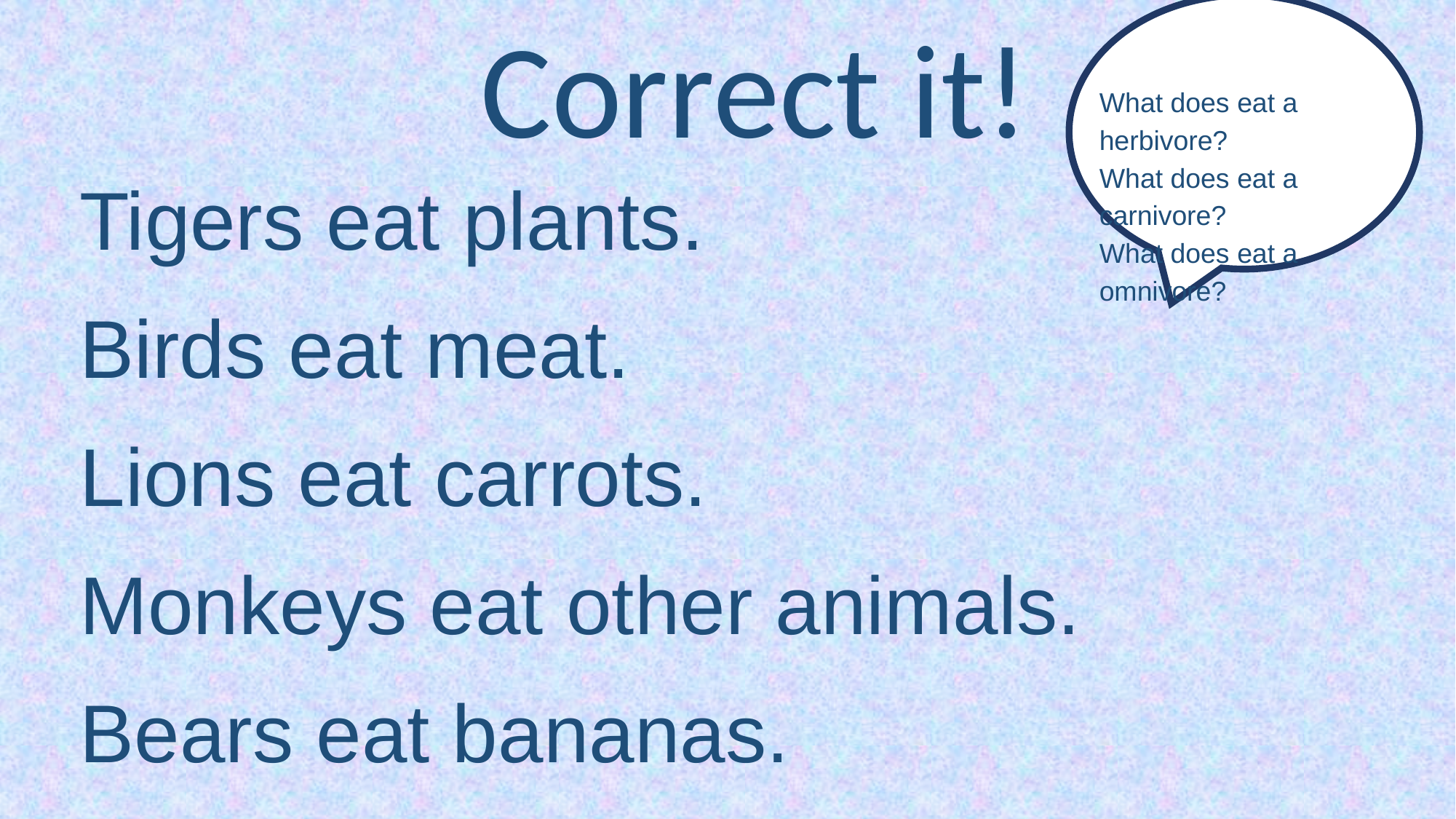

What does eat a herbivore?
What does eat a carnivore?
What does eat a omnivore?
# Correct it!
Tigers eat plants.
Birds eat meat.
Lions eat carrots.
Monkeys eat other animals.
Bears eat bananas.